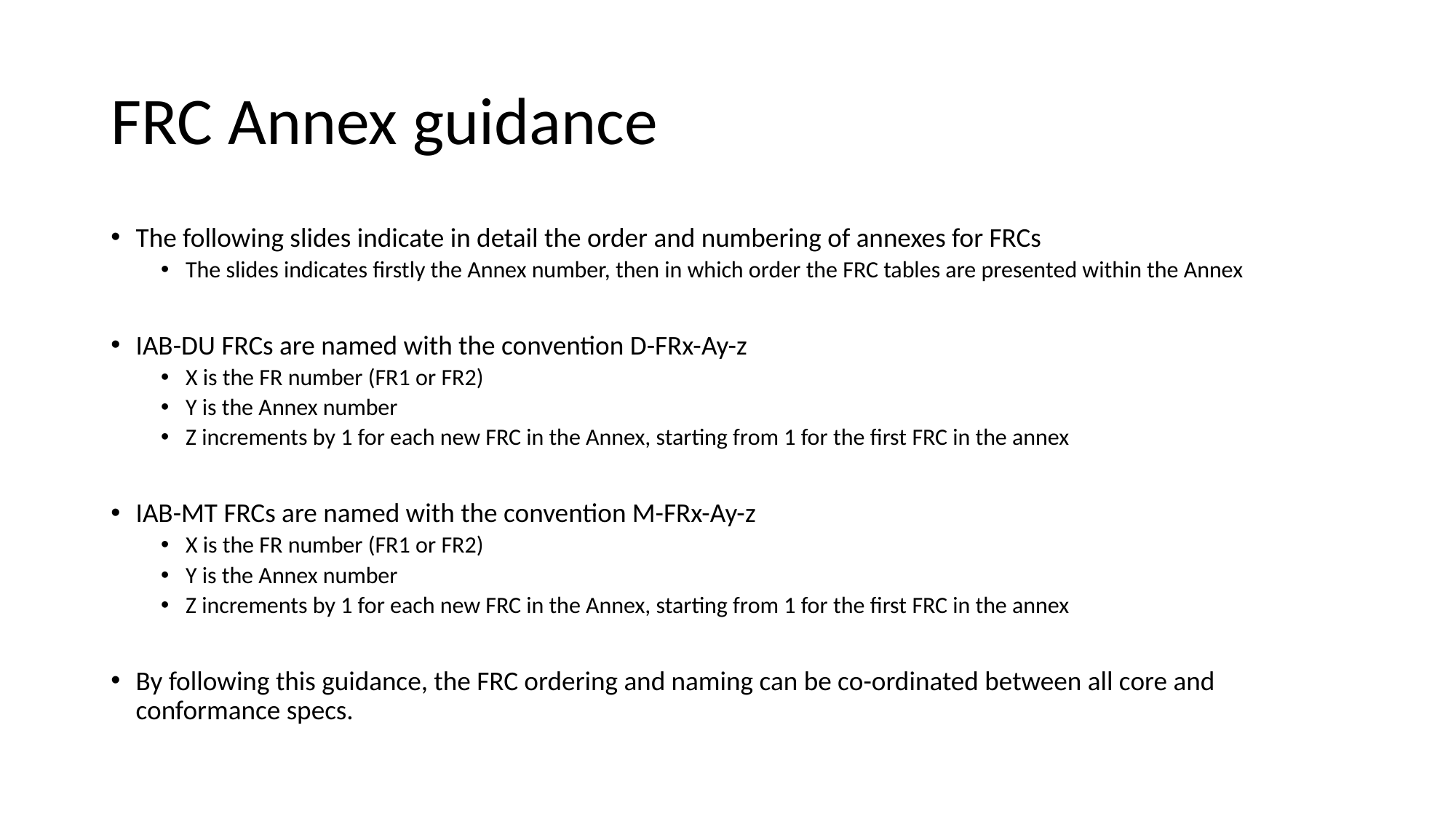

# FRC Annex guidance
The following slides indicate in detail the order and numbering of annexes for FRCs
The slides indicates firstly the Annex number, then in which order the FRC tables are presented within the Annex

IAB-DU FRCs are named with the convention D-FRx-Ay-z
X is the FR number (FR1 or FR2)
Y is the Annex number
Z increments by 1 for each new FRC in the Annex, starting from 1 for the first FRC in the annex

IAB-MT FRCs are named with the convention M-FRx-Ay-z
X is the FR number (FR1 or FR2)
Y is the Annex number
Z increments by 1 for each new FRC in the Annex, starting from 1 for the first FRC in the annex

By following this guidance, the FRC ordering and naming can be co-ordinated between all core and conformance specs.